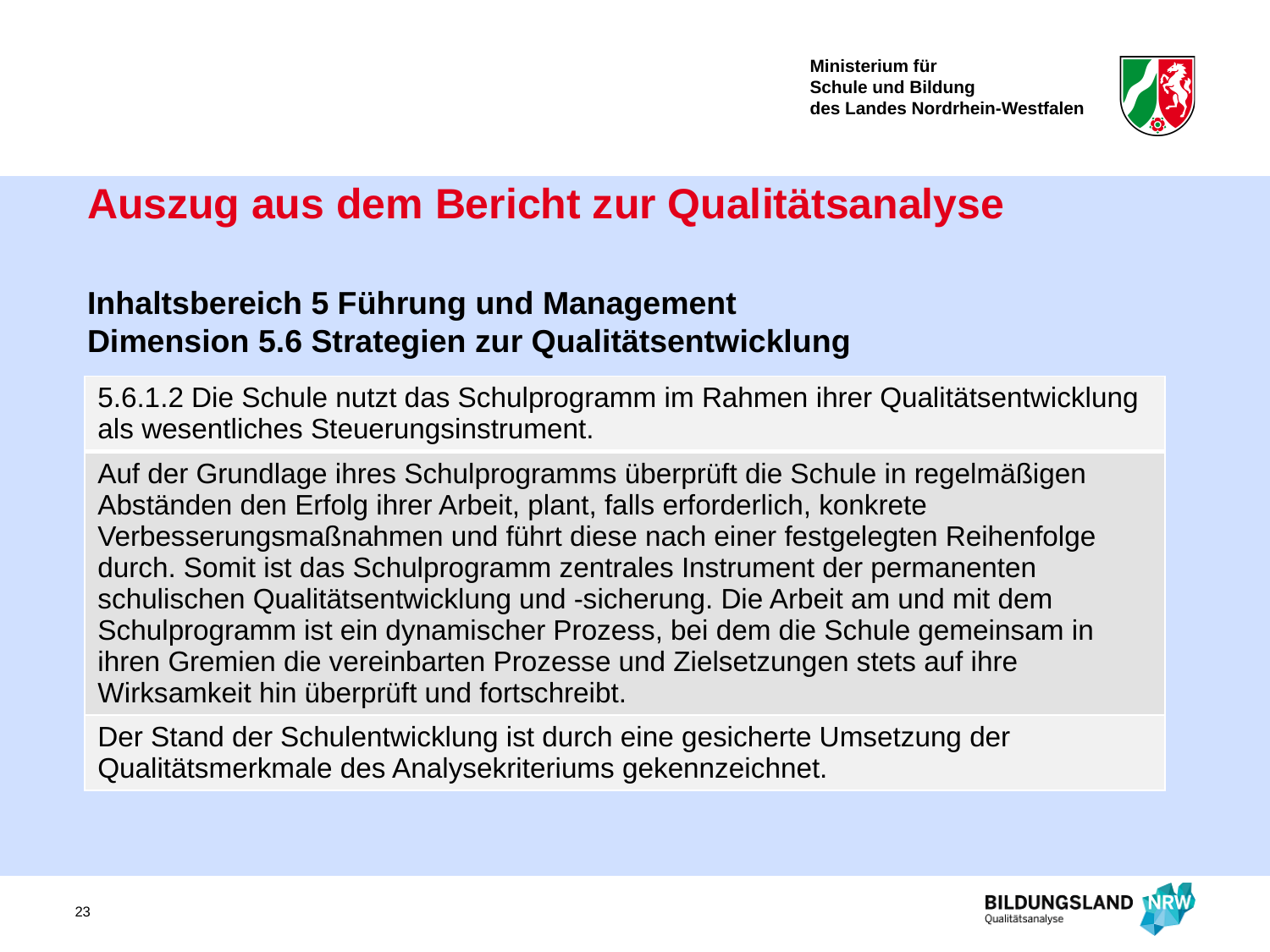

Auszug aus dem Bericht zur Qualitätsanalyse
Inhaltsbereich 5 Führung und Management
Dimension 5.6 Strategien zur Qualitätsentwicklung
| 5.6.1.2 Die Schule nutzt das Schulprogramm im Rahmen ihrer Qualitätsentwicklung als wesentliches Steuerungsinstrument. |
| --- |
| Auf der Grundlage ihres Schulprogramms überprüft die Schule in regelmäßigen Abständen den Erfolg ihrer Arbeit, plant, falls erforderlich, konkrete Verbesserungsmaßnahmen und führt diese nach einer festgelegten Reihenfolge durch. Somit ist das Schulprogramm zentrales Instrument der permanenten schulischen Qualitätsentwicklung und -sicherung. Die Arbeit am und mit dem Schulprogramm ist ein dynamischer Prozess, bei dem die Schule gemeinsam in ihren Gremien die vereinbarten Prozesse und Zielsetzungen stets auf ihre Wirksamkeit hin überprüft und fortschreibt. |
| Der Stand der Schulentwicklung ist durch eine gesicherte Umsetzung der Qualitätsmerkmale des Analysekriteriums gekennzeichnet. |
23